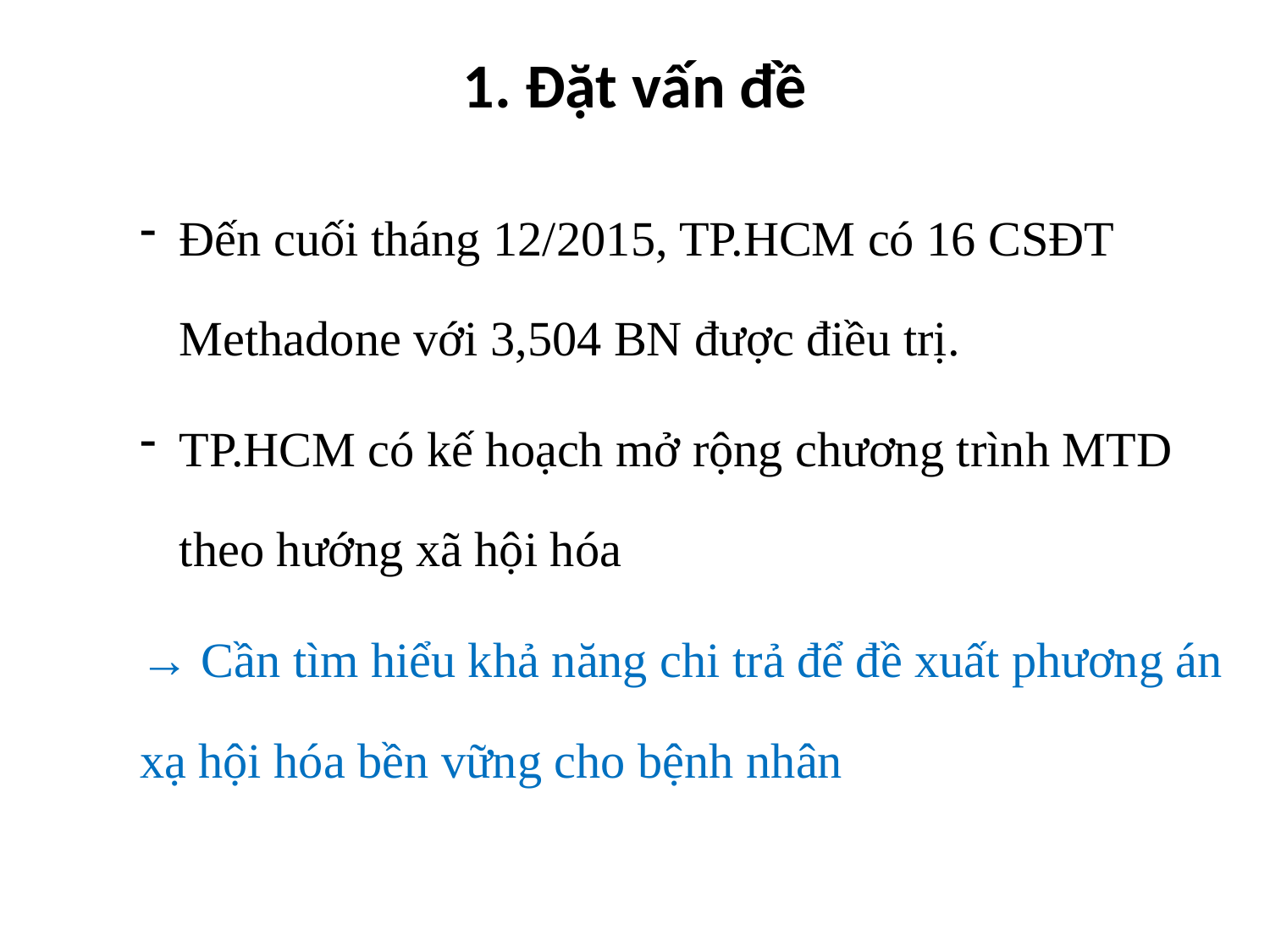

# 1. Đặt vấn đề
Đến cuối tháng 12/2015, TP.HCM có 16 CSĐT Methadone với 3,504 BN được điều trị.
TP.HCM có kế hoạch mở rộng chương trình MTD theo hướng xã hội hóa
→ Cần tìm hiểu khả năng chi trả để đề xuất phương án xạ hội hóa bền vững cho bệnh nhân